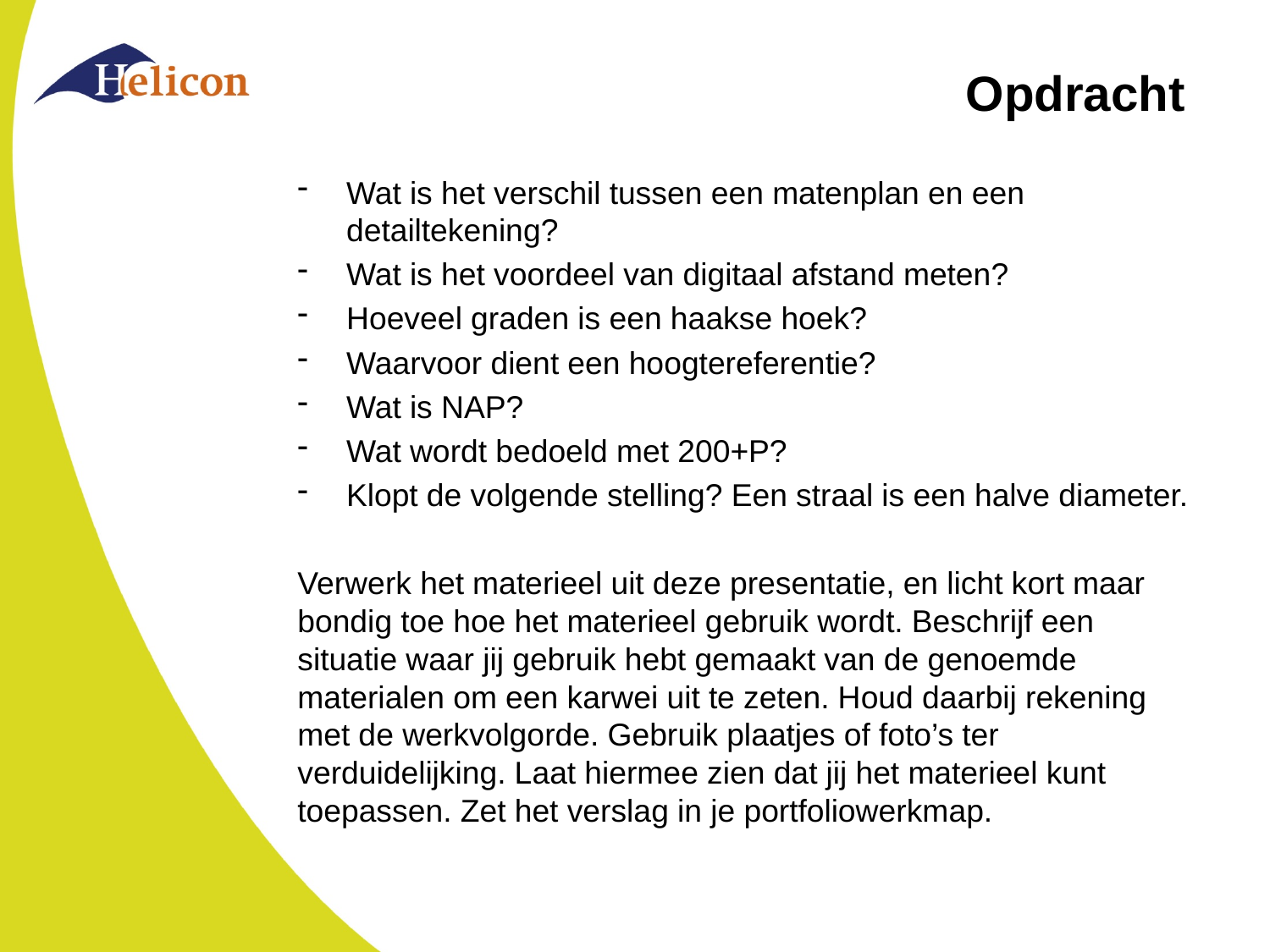

# Opdracht
Wat is het verschil tussen een matenplan en een detailtekening?
Wat is het voordeel van digitaal afstand meten?
Hoeveel graden is een haakse hoek?
Waarvoor dient een hoogtereferentie?
Wat is NAP?
Wat wordt bedoeld met 200+P?
Klopt de volgende stelling? Een straal is een halve diameter.

Verwerk het materieel uit deze presentatie, en licht kort maar bondig toe hoe het materieel gebruik wordt. Beschrijf een situatie waar jij gebruik hebt gemaakt van de genoemde materialen om een karwei uit te zeten. Houd daarbij rekening met de werkvolgorde. Gebruik plaatjes of foto’s ter verduidelijking. Laat hiermee zien dat jij het materieel kunt toepassen. Zet het verslag in je portfoliowerkmap.